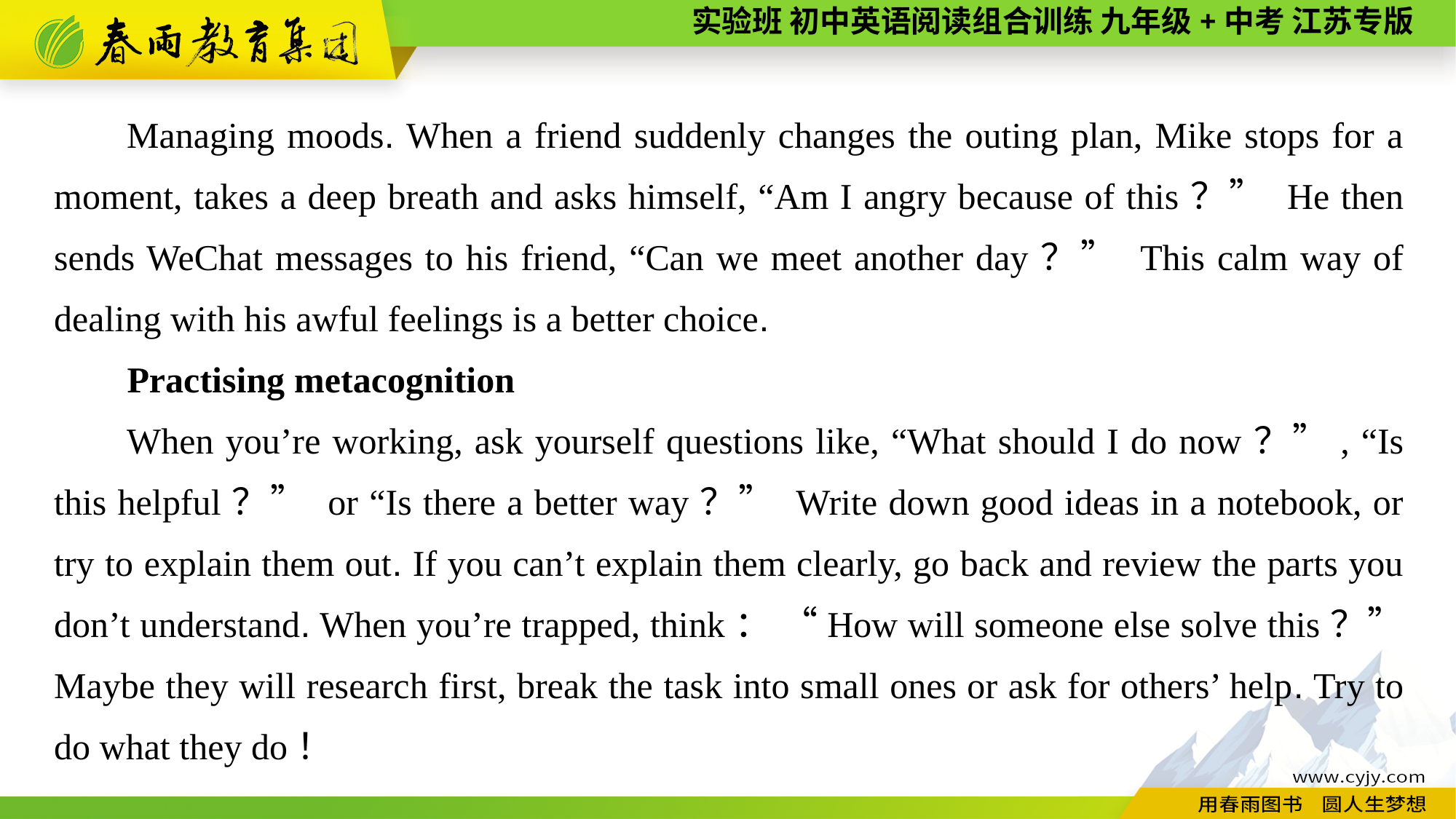

Managing moods. When a friend suddenly changes the outing plan, Mike stops for a moment, takes a deep breath and asks himself, “Am I angry because of this？” He then sends WeChat messages to his friend, “Can we meet another day？” This calm way of dealing with his awful feelings is a better choice.
Practising metacognition
When you’re working, ask yourself questions like, “What should I do now？”, “Is this helpful？” or “Is there a better way？” Write down good ideas in a notebook, or try to explain them out. If you can’t explain them clearly, go back and review the parts you don’t understand. When you’re trapped, think： “How will someone else solve this？” Maybe they will research first, break the task into small ones or ask for others’ help. Try to do what they do！